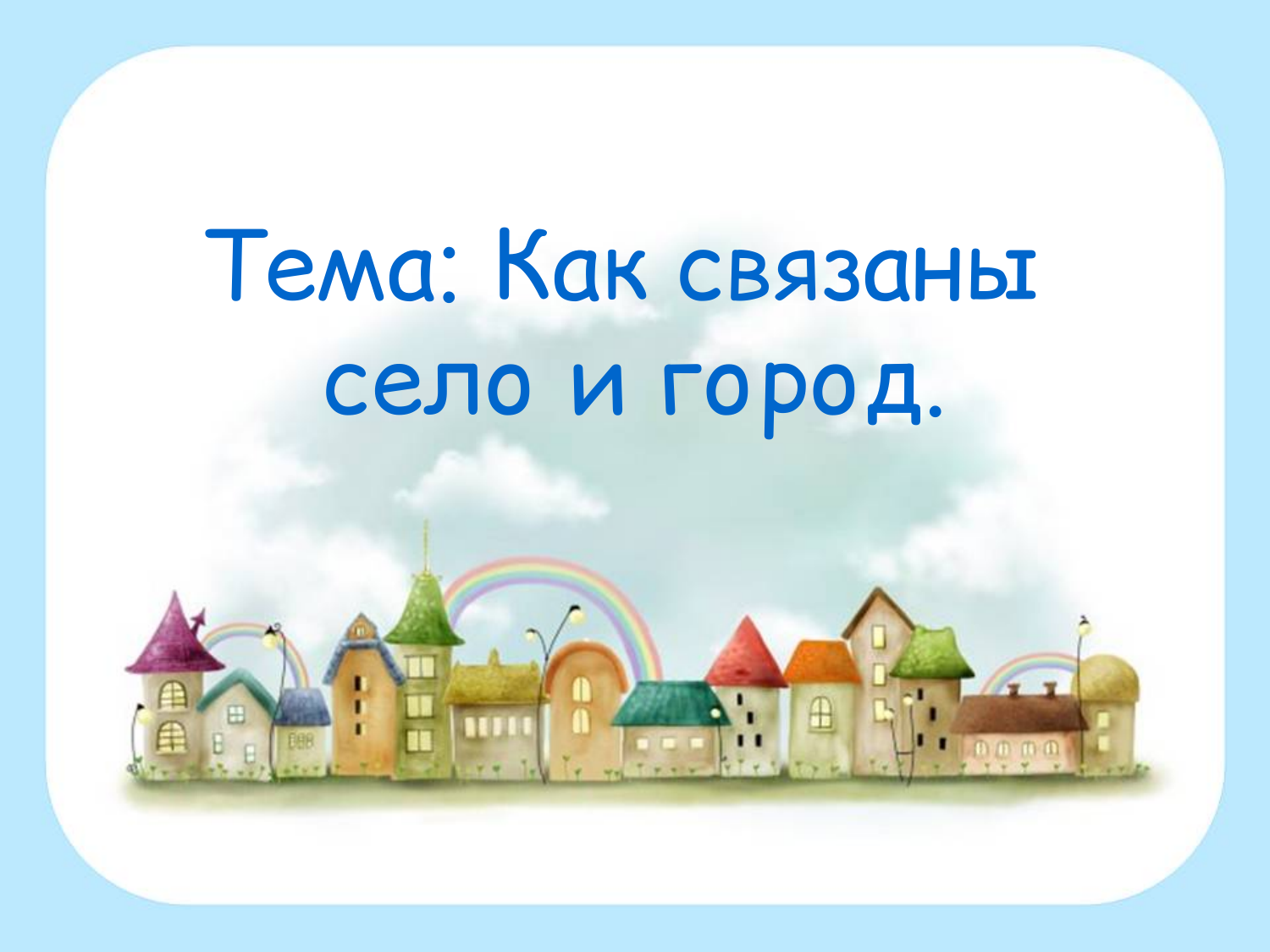

# Тема: Как связаны  село и город.